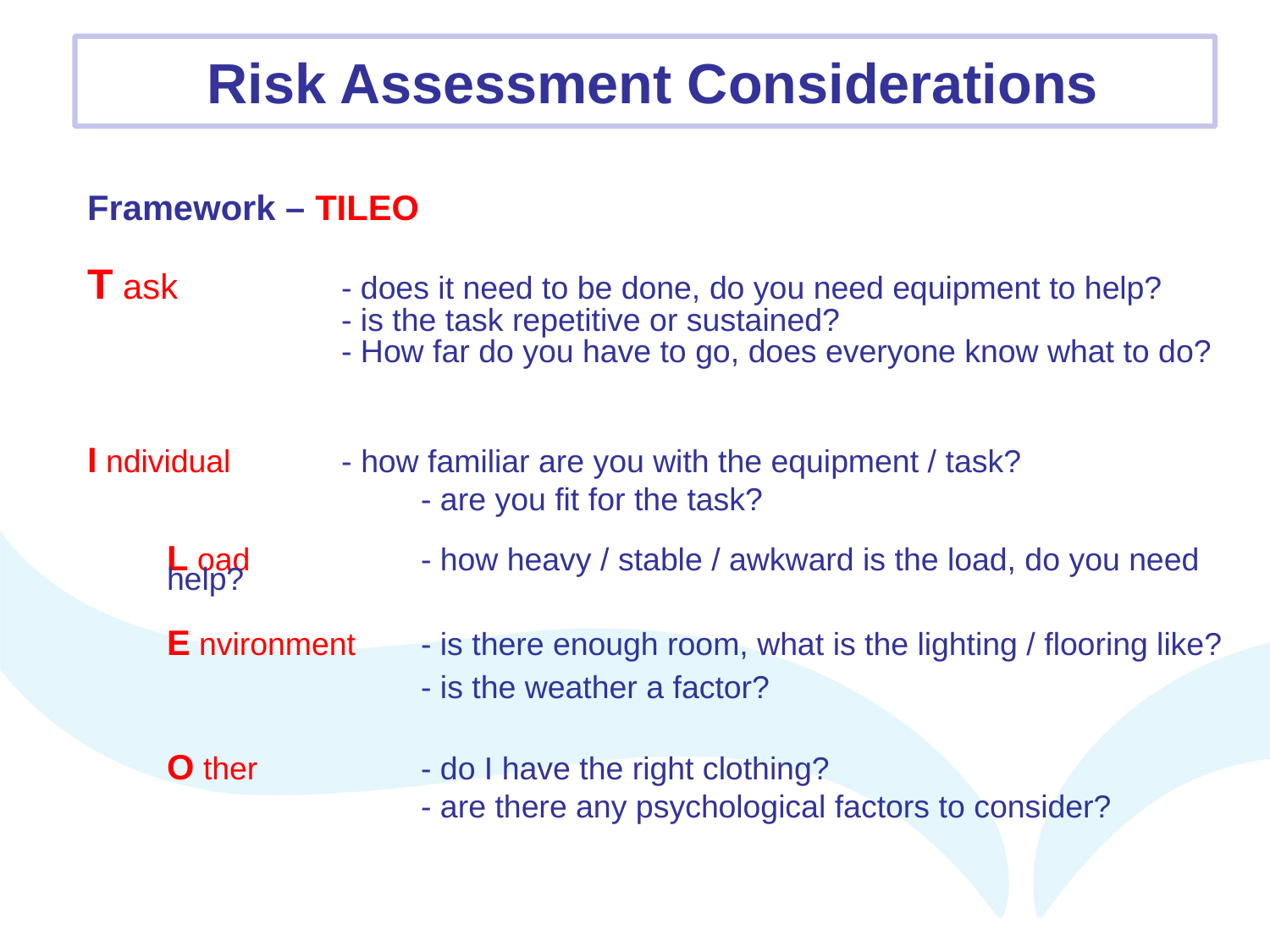

Risk Assessment Considerations

Framework – TILEO

T ask 		- does it need to be done, do you need equipment to help?
		- is the task repetitive or sustained?
		- How far do you have to go, does everyone know what to do?

I ndividual	- how familiar are you with the equipment / task?
		- are you fit for the task?

L oad		- how heavy / stable / awkward is the load, do you need help?

E nvironment	- is there enough room, what is the lighting / flooring like?
		- is the weather a factor?

O ther		- do I have the right clothing?
		- are there any psychological factors to consider?